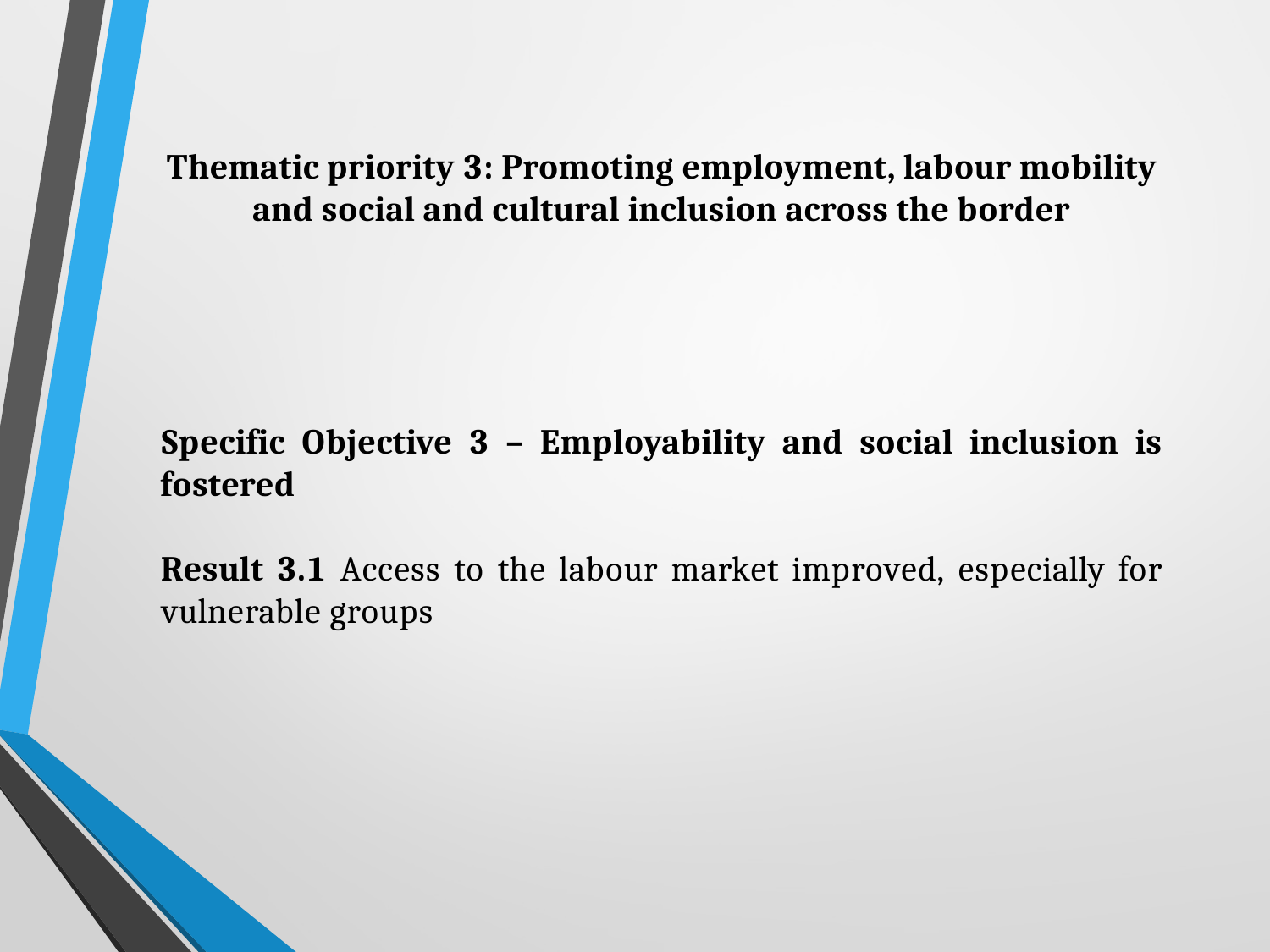

Thematic priority 3: Promoting employment, labour mobility and social and cultural inclusion across the border

Specific Objective 3 – Employability and social inclusion is fostered

Result 3.1 Access to the labour market improved, especially for vulnerable groups